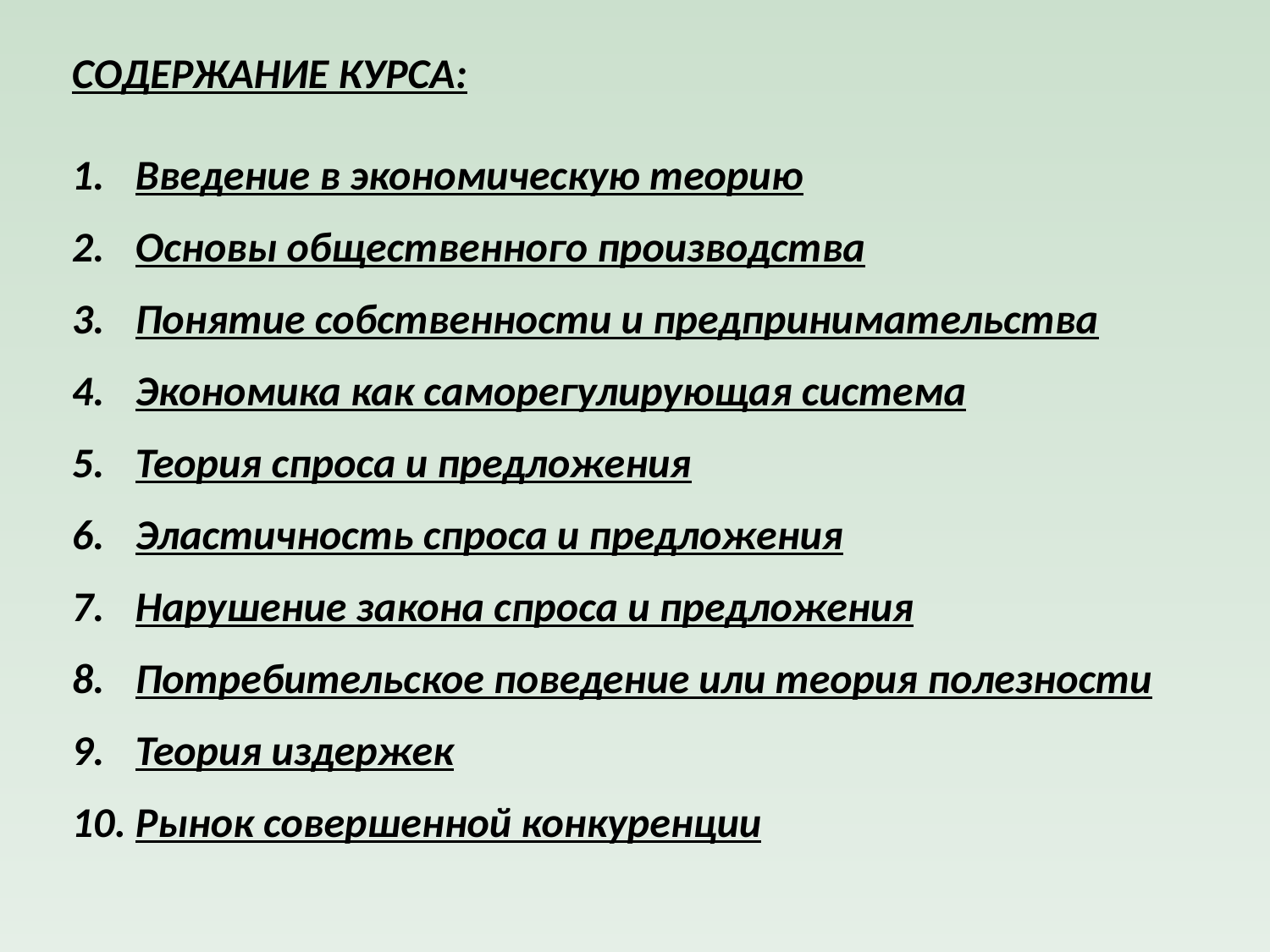

СОДЕРЖАНИЕ КУРСА:

Введение в экономическую теорию

Основы общественного производства

Понятие собственности и предпринимательства

Экономика как саморегулирующая система

Теория спроса и предложения

Эластичность спроса и предложения

Нарушение закона спроса и предложения

Потребительское поведение или теория полезности

Теория издержек

Рынок совершенной конкуренции